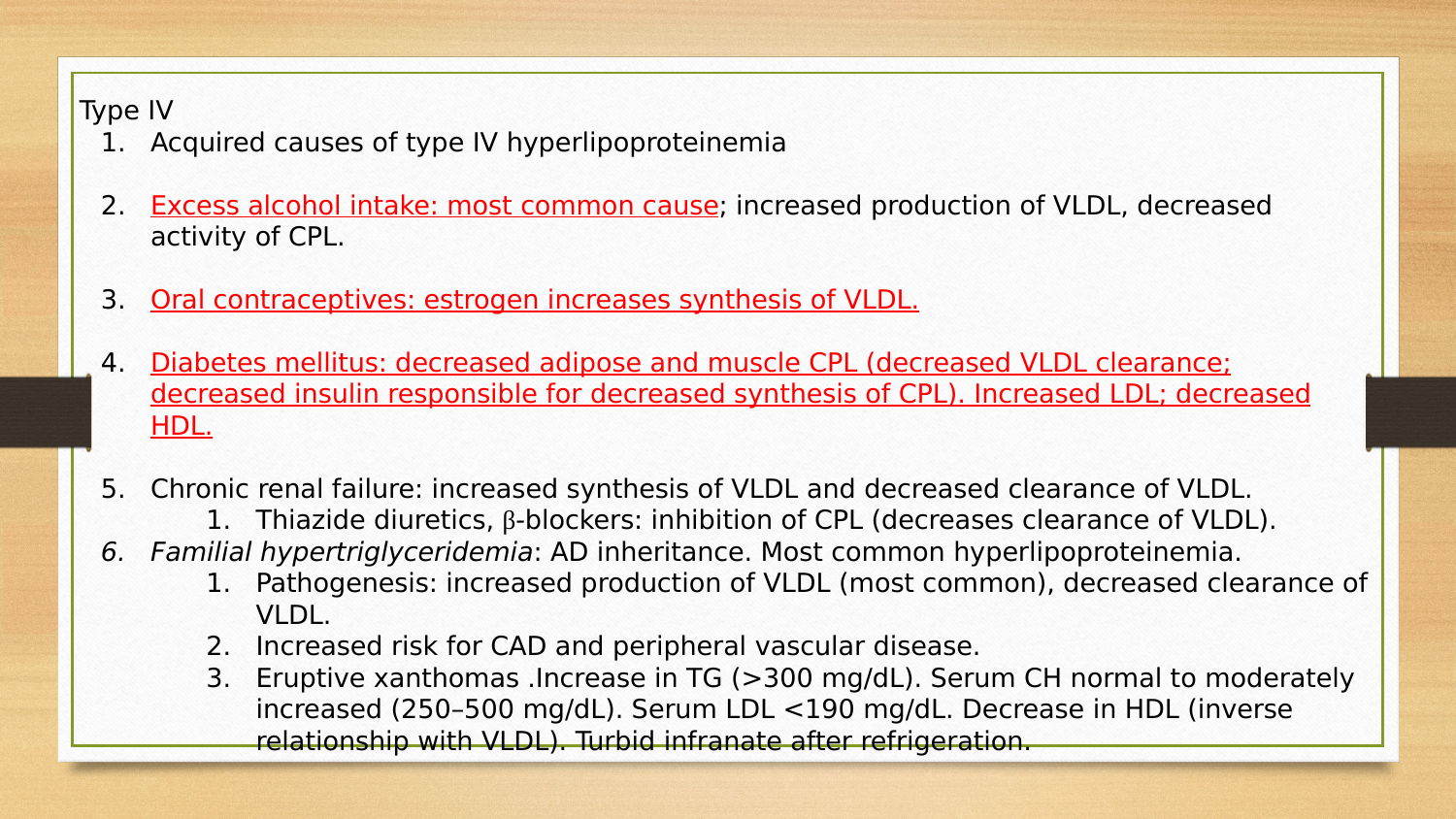

Type IV
Acquired causes of type IV hyperlipoproteinemia

Excess alcohol intake: most common cause; increased production of VLDL, decreased activity of CPL.

Oral contraceptives: estrogen increases synthesis of VLDL.

Diabetes mellitus: decreased adipose and muscle CPL (decreased VLDL clearance; decreased insulin responsible for decreased synthesis of CPL). Increased LDL; decreased HDL.

Chronic renal failure: increased synthesis of VLDL and decreased clearance of VLDL.
Thiazide diuretics, β-blockers: inhibition of CPL (decreases clearance of VLDL).
Familial hypertriglyceridemia: AD inheritance. Most common hyperlipoproteinemia.
Pathogenesis: increased production of VLDL (most common), decreased clearance of VLDL.
Increased risk for CAD and peripheral vascular disease.
Eruptive xanthomas .Increase in TG (>300 mg/dL). Serum CH normal to moderately increased (250–500 mg/dL). Serum LDL <190 mg/dL. Decrease in HDL (inverse relationship with VLDL). Turbid infranate after refrigeration.